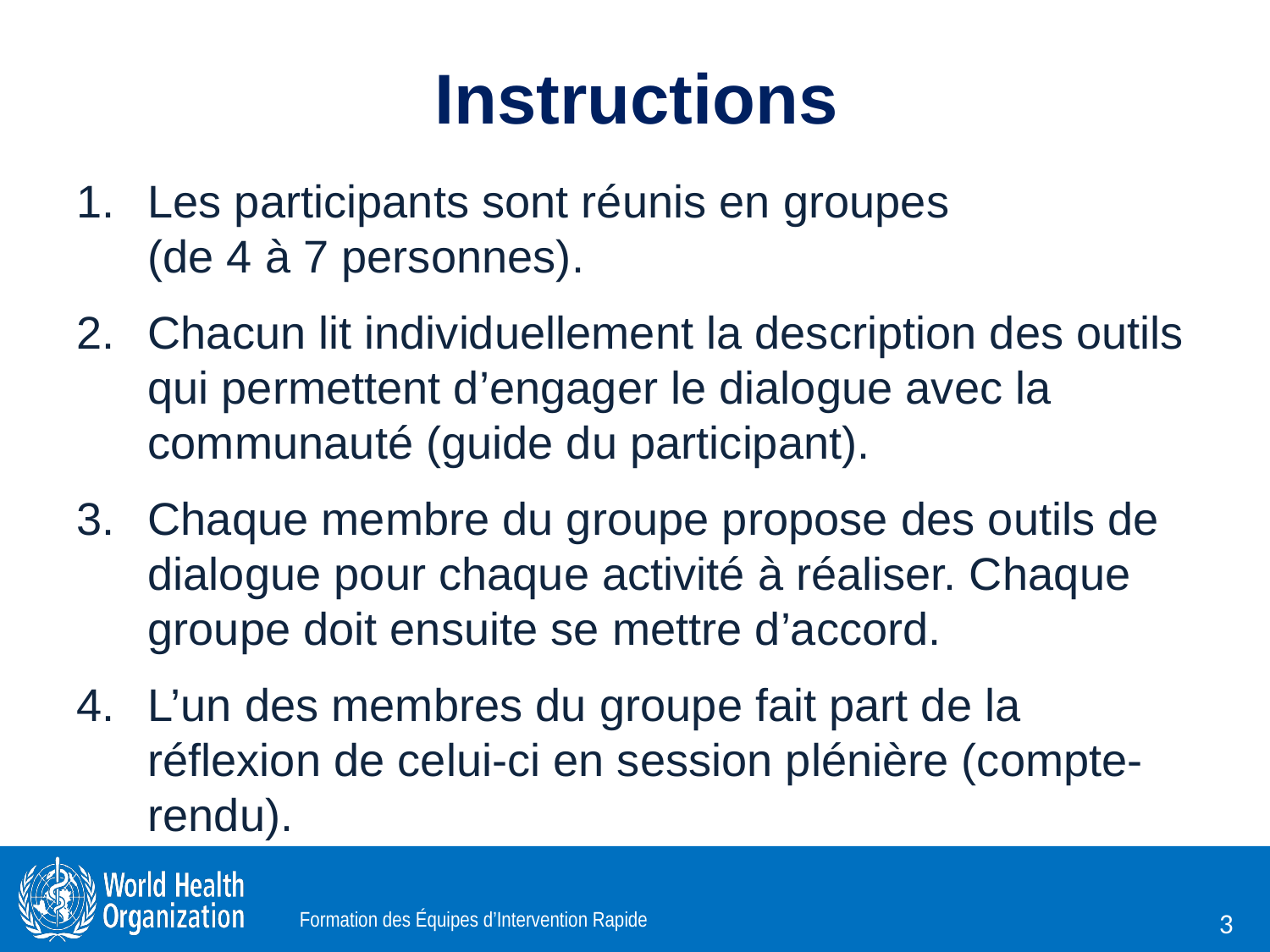

# Instructions
Les participants sont réunis en groupes
(de 4 à 7 personnes).
Chacun lit individuellement la description des outils qui permettent d’engager le dialogue avec la communauté (guide du participant).
Chaque membre du groupe propose des outils de dialogue pour chaque activité à réaliser. Chaque groupe doit ensuite se mettre d’accord.
L’un des membres du groupe fait part de la réflexion de celui-ci en session plénière (compte-rendu).